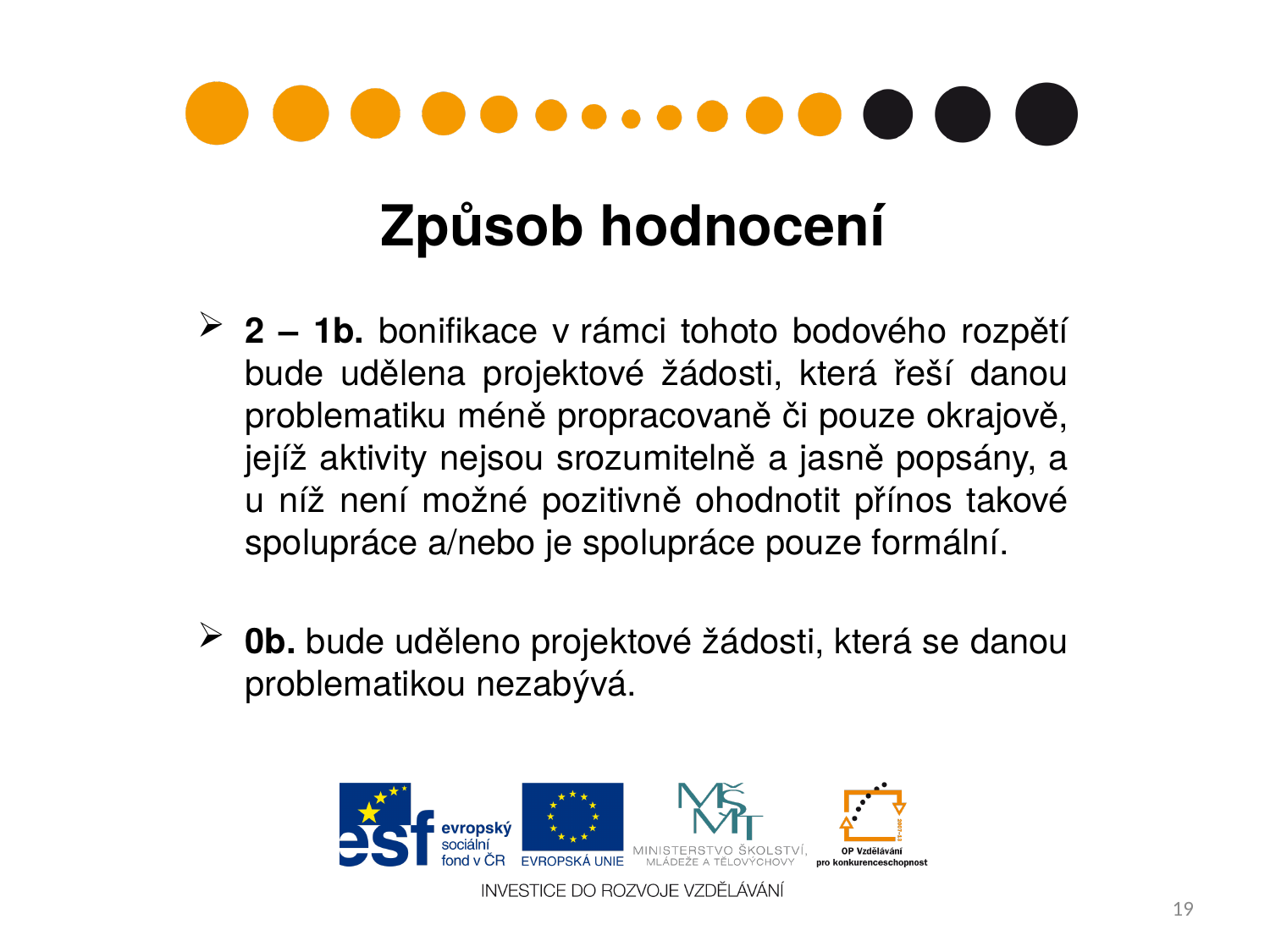

# Způsob hodnocení
2 – 1b. bonifikace v rámci tohoto bodového rozpětí bude udělena projektové žádosti, která řeší danou problematiku méně propracovaně či pouze okrajově, jejíž aktivity nejsou srozumitelně a jasně popsány, a u níž není možné pozitivně ohodnotit přínos takové spolupráce a/nebo je spolupráce pouze formální.

0b. bude uděleno projektové žádosti, která se danou problematikou nezabývá.

19